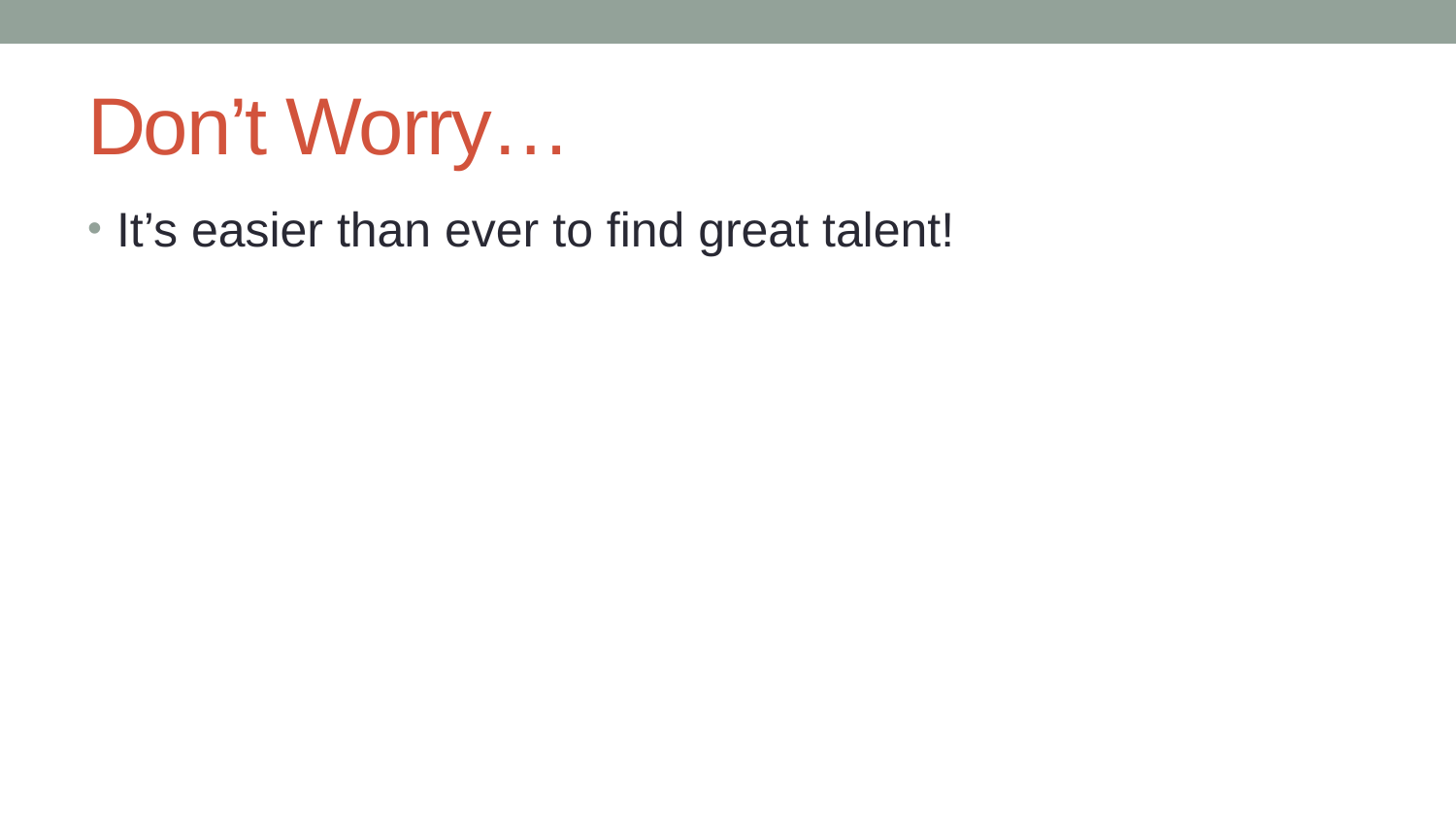

# Don’t Worry…
It’s easier than ever to find great talent!